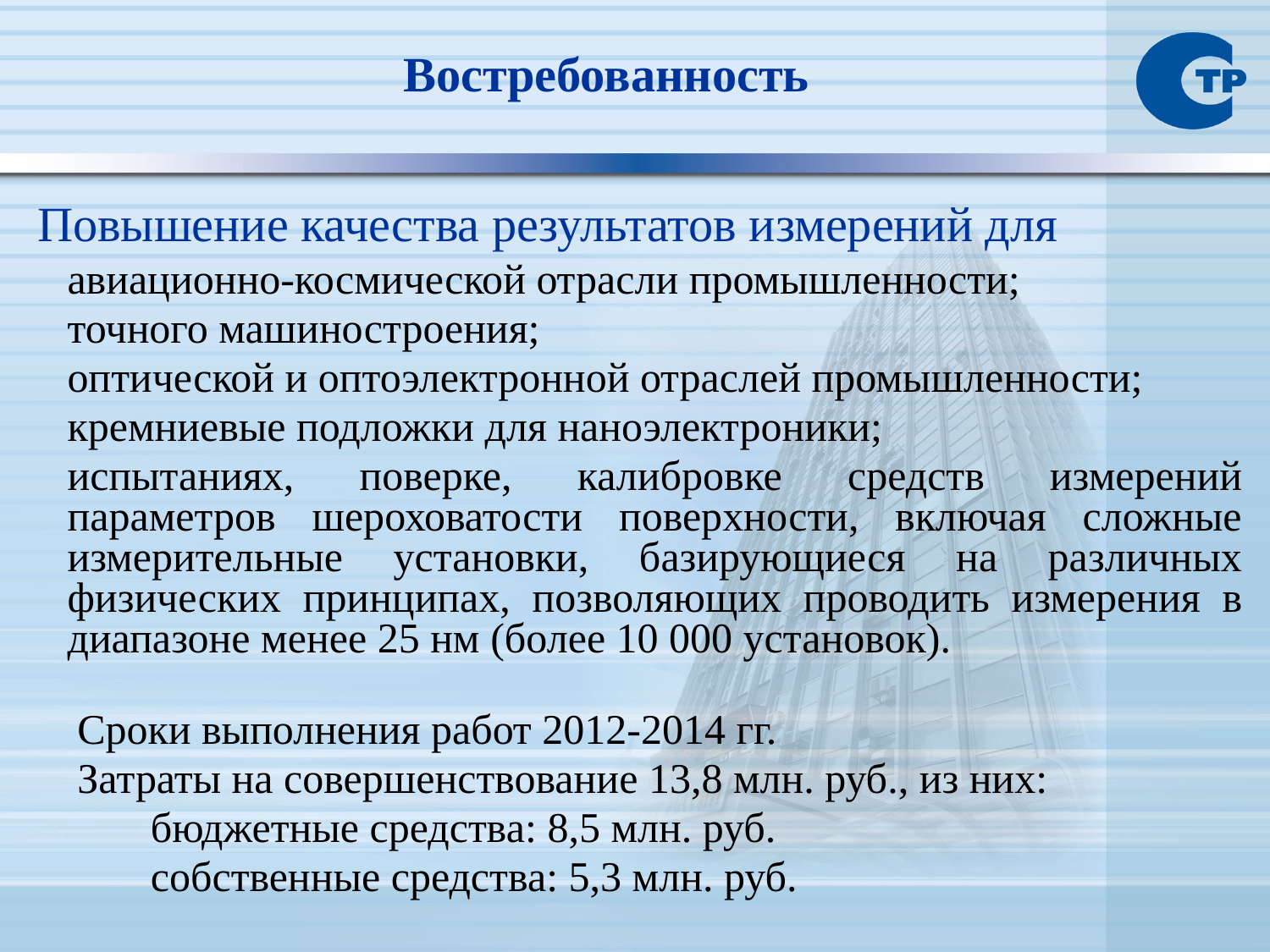

Востребованность
Повышение качества результатов измерений для
авиационно-космической отрасли промышленности;
точного машиностроения;
оптической и оптоэлектронной отраслей промышленности;
кремниевые подложки для наноэлектроники;
испытаниях, поверке, калибровке средств измерений параметров шероховатости поверхности, включая сложные измерительные установки, базирующиеся на различных физических принципах, позволяющих проводить измерения в диапазоне менее 25 нм (более 10 000 установок).
Сроки выполнения работ 2012-2014 гг.
Затраты на совершенствование 13,8 млн. руб., из них:
бюджетные средства: 8,5 млн. руб.
собственные средства: 5,3 млн. руб.